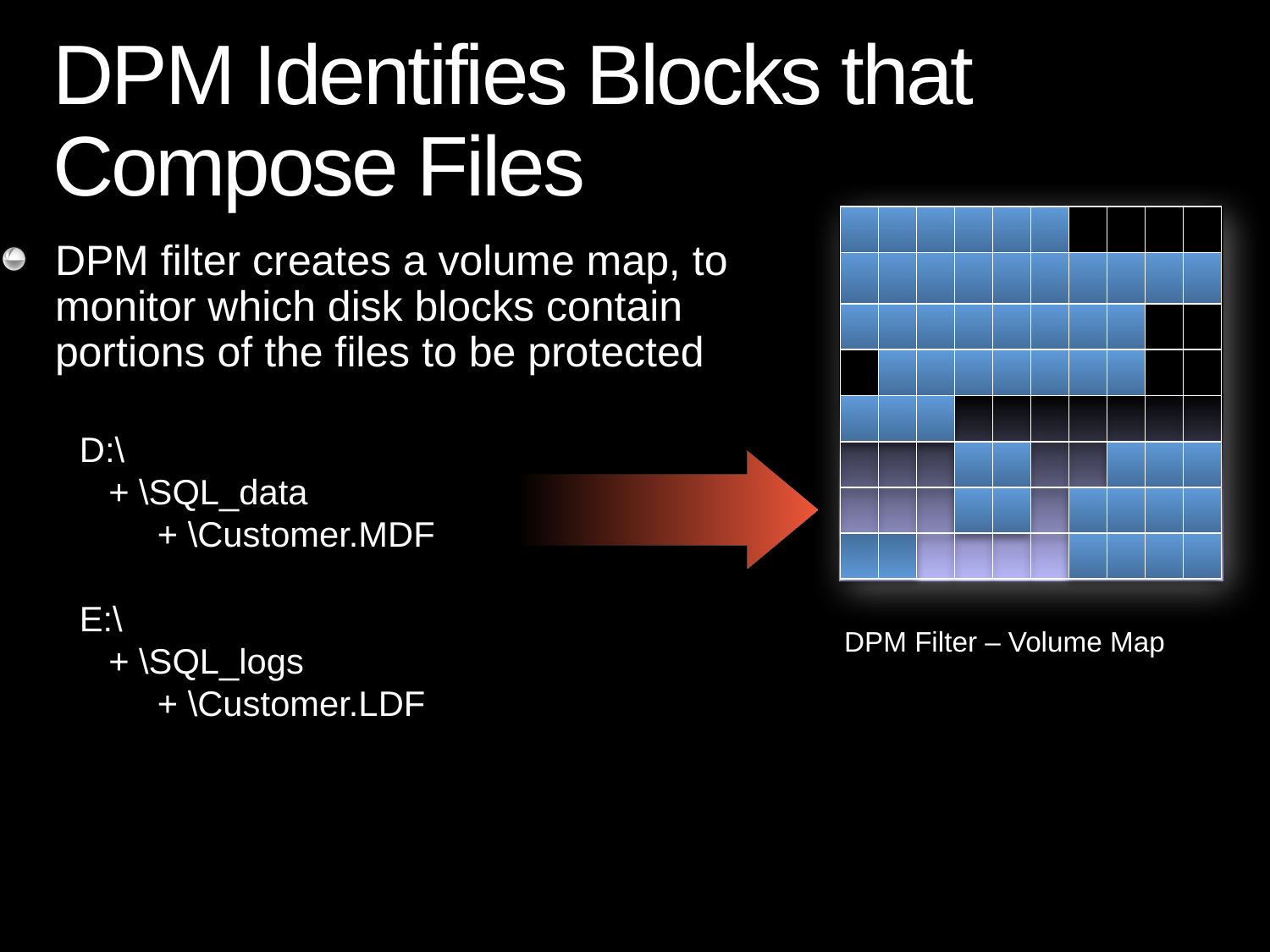

# DPM Identifies Blocks that Compose Files

|  |  |  |  |  |  |  |  |  |  |
| --- | --- | --- | --- | --- | --- | --- | --- | --- | --- |
|  |  |  |  |  |  |  |  |  |  |
|  |  |  |  |  |  |  |  |  |  |
|  |  |  |  |  |  |  |  |  |  |
|  |  |  |  |  |  |  |  |  |  |
|  |  |  |  |  |  |  |  |  |  |
|  |  |  |  |  |  |  |  |  |  |
|  |  |  |  |  |  |  |  |  |  |
DPM filter creates a volume map, to monitor which disk blocks contain portions of the files to be protected
D:\
   + \SQL_data
        + \Customer.MDF

E:\
   + \SQL_logs
        + \Customer.LDF

DPM Filter – Volume Map